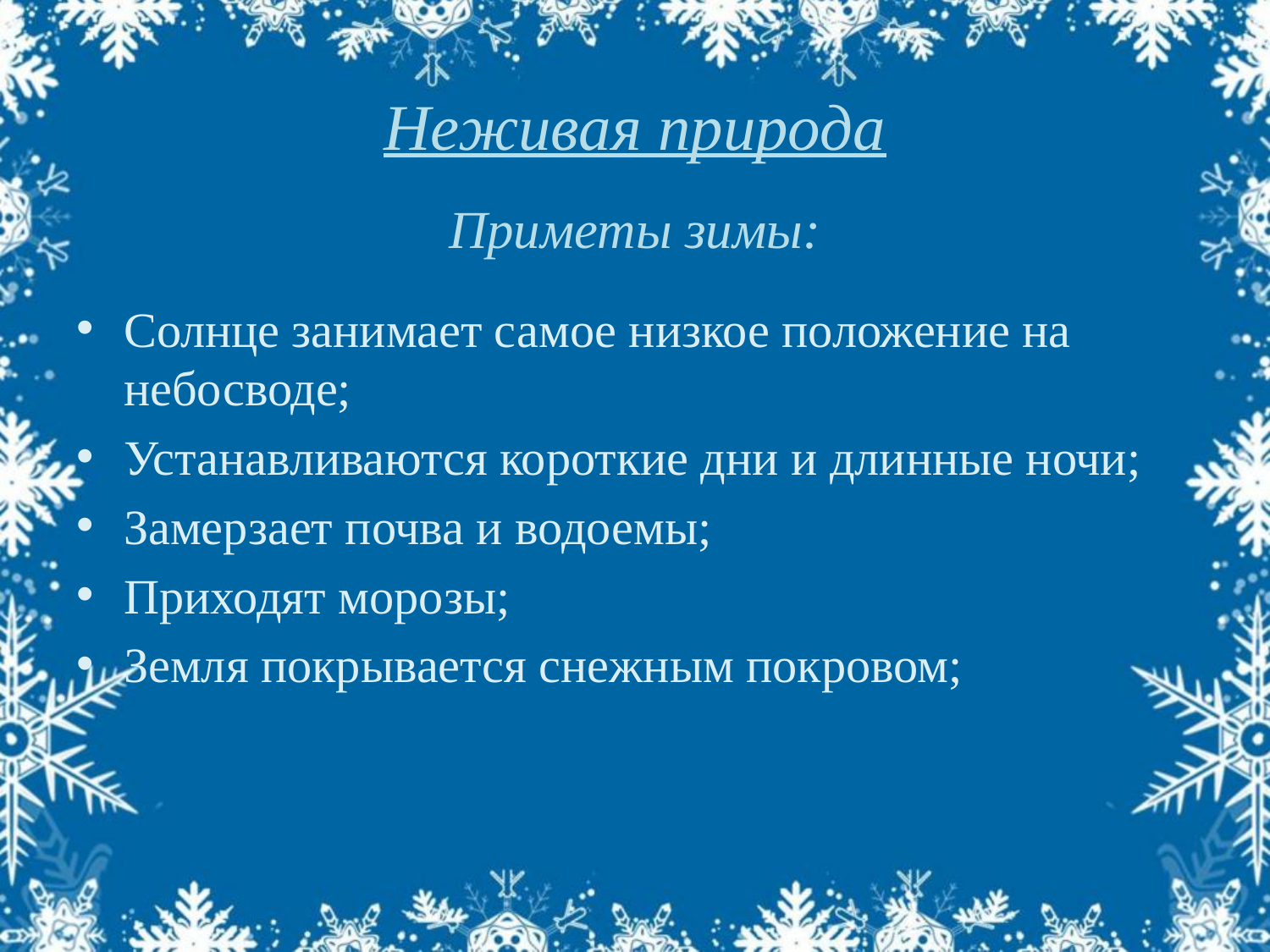

# Неживая природа Приметы зимы:

Солнце занимает самое низкое положение на небосводе;
Устанавливаются короткие дни и длинные ночи;
Замерзает почва и водоемы;
Приходят морозы;
Земля покрывается снежным покровом;